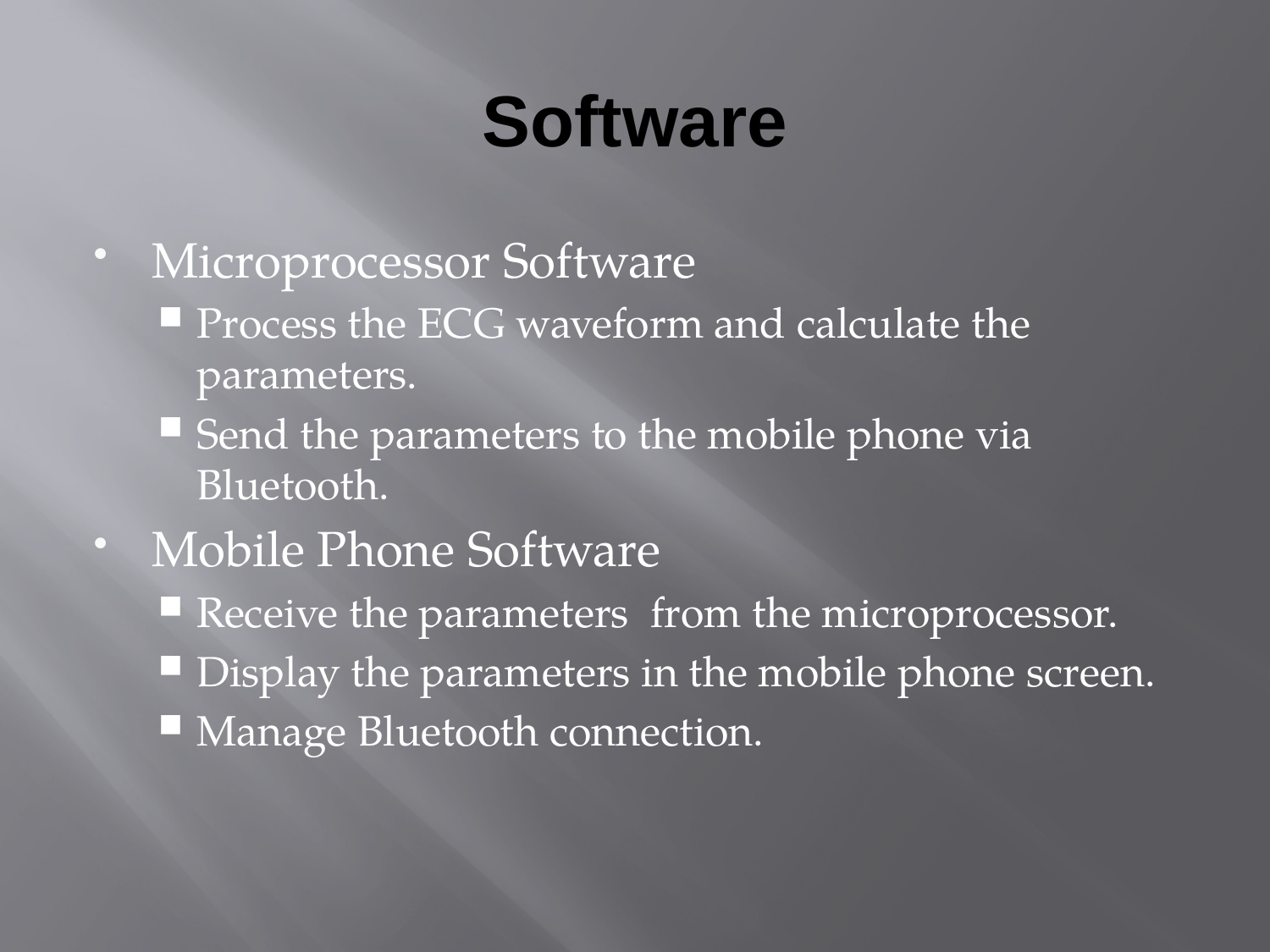

# Software
Microprocessor Software
Process the ECG waveform and calculate the parameters.
Send the parameters to the mobile phone via Bluetooth.
Mobile Phone Software
Receive the parameters  from the microprocessor.
Display the parameters in the mobile phone screen.
Manage Bluetooth connection.